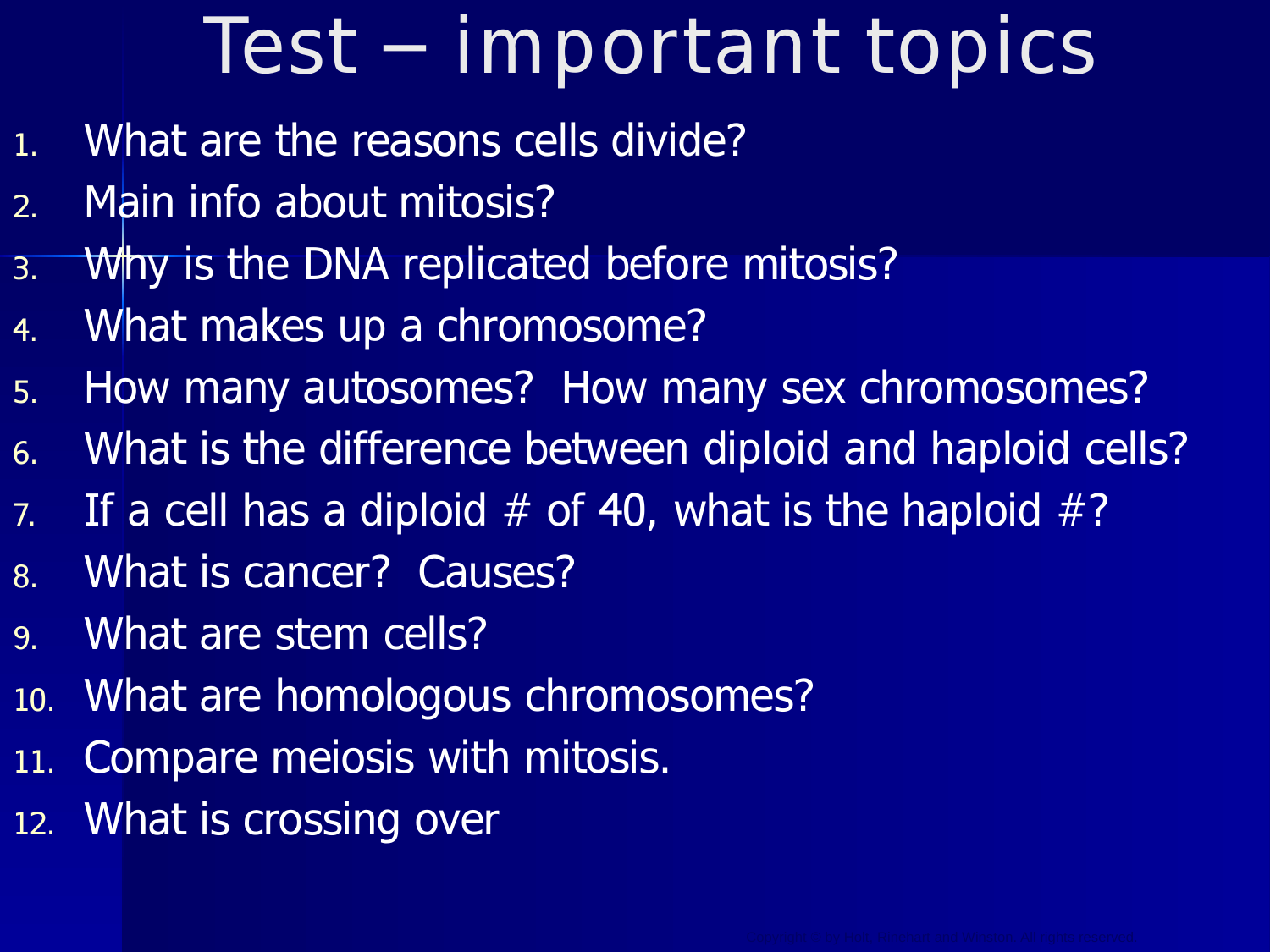

# Test – important topics
What are the reasons cells divide?
Main info about mitosis?
Why is the DNA replicated before mitosis?
What makes up a chromosome?
How many autosomes?  How many sex chromosomes?
What is the difference between diploid and haploid cells?
If a cell has a diploid # of 40, what is the haploid #?
What is cancer?  Causes?
What are stem cells?
What are homologous chromosomes?
Compare meiosis with mitosis.
What is crossing over